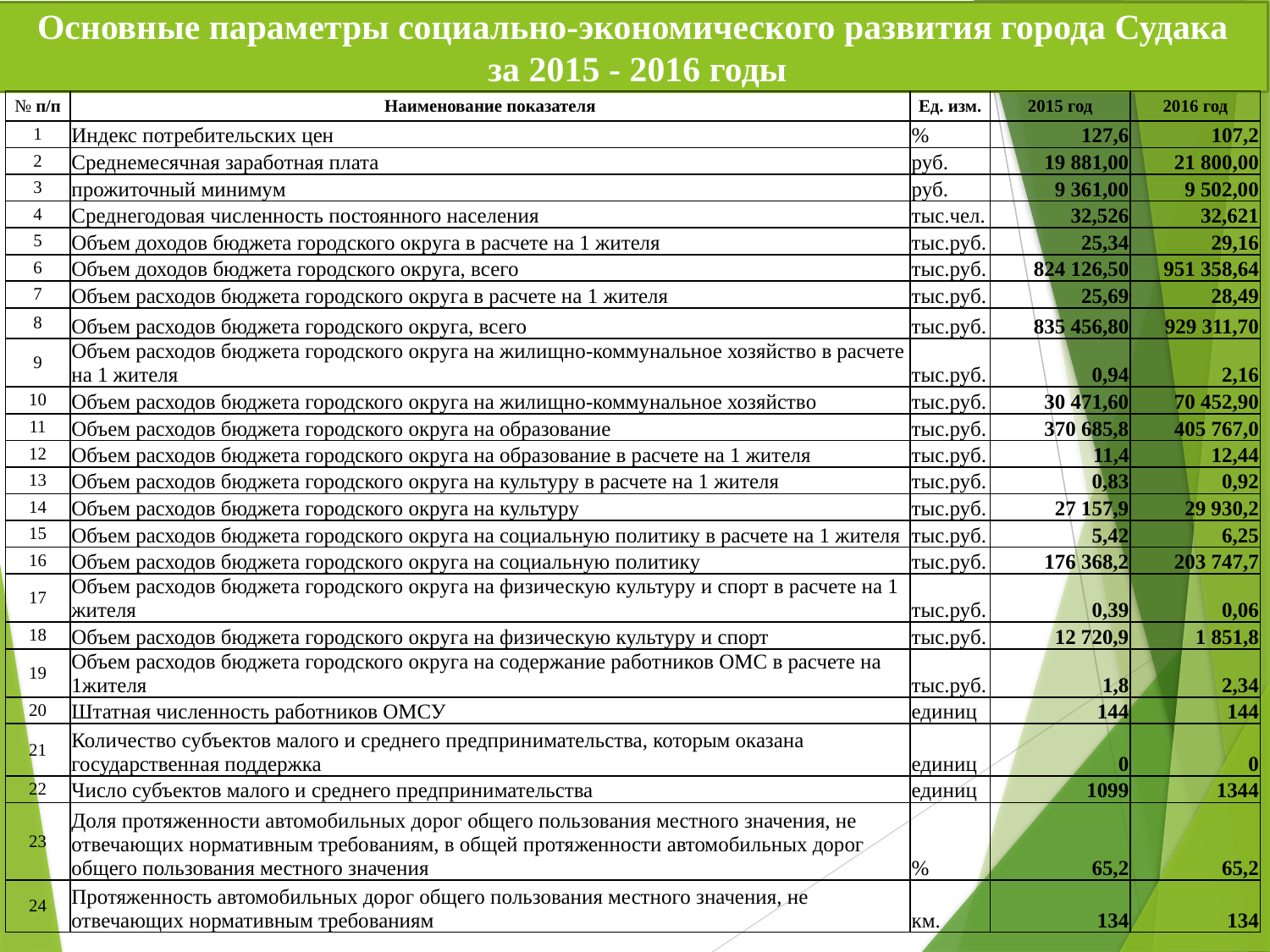

Основные параметры социально-экономического развития города Судака
 за 2015 - 2016 годы
| № п/п | Наименование показателя | Ед. изм. | 2015 год | 2016 год |
| --- | --- | --- | --- | --- |
| 1 | Индекс потребительских цен | % | 127,6 | 107,2 |
| 2 | Среднемесячная заработная плата | руб. | 19 881,00 | 21 800,00 |
| 3 | прожиточный минимум | руб. | 9 361,00 | 9 502,00 |
| 4 | Среднегодовая численность постоянного населения | тыс.чел. | 32,526 | 32,621 |
| 5 | Объем доходов бюджета городского округа в расчете на 1 жителя | тыс.руб. | 25,34 | 29,16 |
| 6 | Объем доходов бюджета городского округа, всего | тыс.руб. | 824 126,50 | 951 358,64 |
| 7 | Объем расходов бюджета городского округа в расчете на 1 жителя | тыс.руб. | 25,69 | 28,49 |
| 8 | Объем расходов бюджета городского округа, всего | тыс.руб. | 835 456,80 | 929 311,70 |
| 9 | Объем расходов бюджета городского округа на жилищно-коммунальное хозяйство в расчете на 1 жителя | тыс.руб. | 0,94 | 2,16 |
| 10 | Объем расходов бюджета городского округа на жилищно-коммунальное хозяйство | тыс.руб. | 30 471,60 | 70 452,90 |
| 11 | Объем расходов бюджета городского округа на образование | тыс.руб. | 370 685,8 | 405 767,0 |
| 12 | Объем расходов бюджета городского округа на образование в расчете на 1 жителя | тыс.руб. | 11,4 | 12,44 |
| 13 | Объем расходов бюджета городского округа на культуру в расчете на 1 жителя | тыс.руб. | 0,83 | 0,92 |
| 14 | Объем расходов бюджета городского округа на культуру | тыс.руб. | 27 157,9 | 29 930,2 |
| 15 | Объем расходов бюджета городского округа на социальную политику в расчете на 1 жителя | тыс.руб. | 5,42 | 6,25 |
| 16 | Объем расходов бюджета городского округа на социальную политику | тыс.руб. | 176 368,2 | 203 747,7 |
| 17 | Объем расходов бюджета городского округа на физическую культуру и спорт в расчете на 1 жителя | тыс.руб. | 0,39 | 0,06 |
| 18 | Объем расходов бюджета городского округа на физическую культуру и спорт | тыс.руб. | 12 720,9 | 1 851,8 |
| 19 | Объем расходов бюджета городского округа на содержание работников ОМС в расчете на 1жителя | тыс.руб. | 1,8 | 2,34 |
| 20 | Штатная численность работников ОМСУ | единиц | 144 | 144 |
| 21 | Количество субъектов малого и среднего предпринимательства, которым оказана государственная поддержка | единиц | 0 | 0 |
| 22 | Число субъектов малого и среднего предпринимательства | единиц | 1099 | 1344 |
| 23 | Доля протяженности автомобильных дорог общего пользования местного значения, не отвечающих нормативным требованиям, в общей протяженности автомобильных дорог общего пользования местного значения | % | 65,2 | 65,2 |
| 24 | Протяженность автомобильных дорог общего пользования местного значения, не отвечающих нормативным требованиям | км. | 134 | 134 |
7